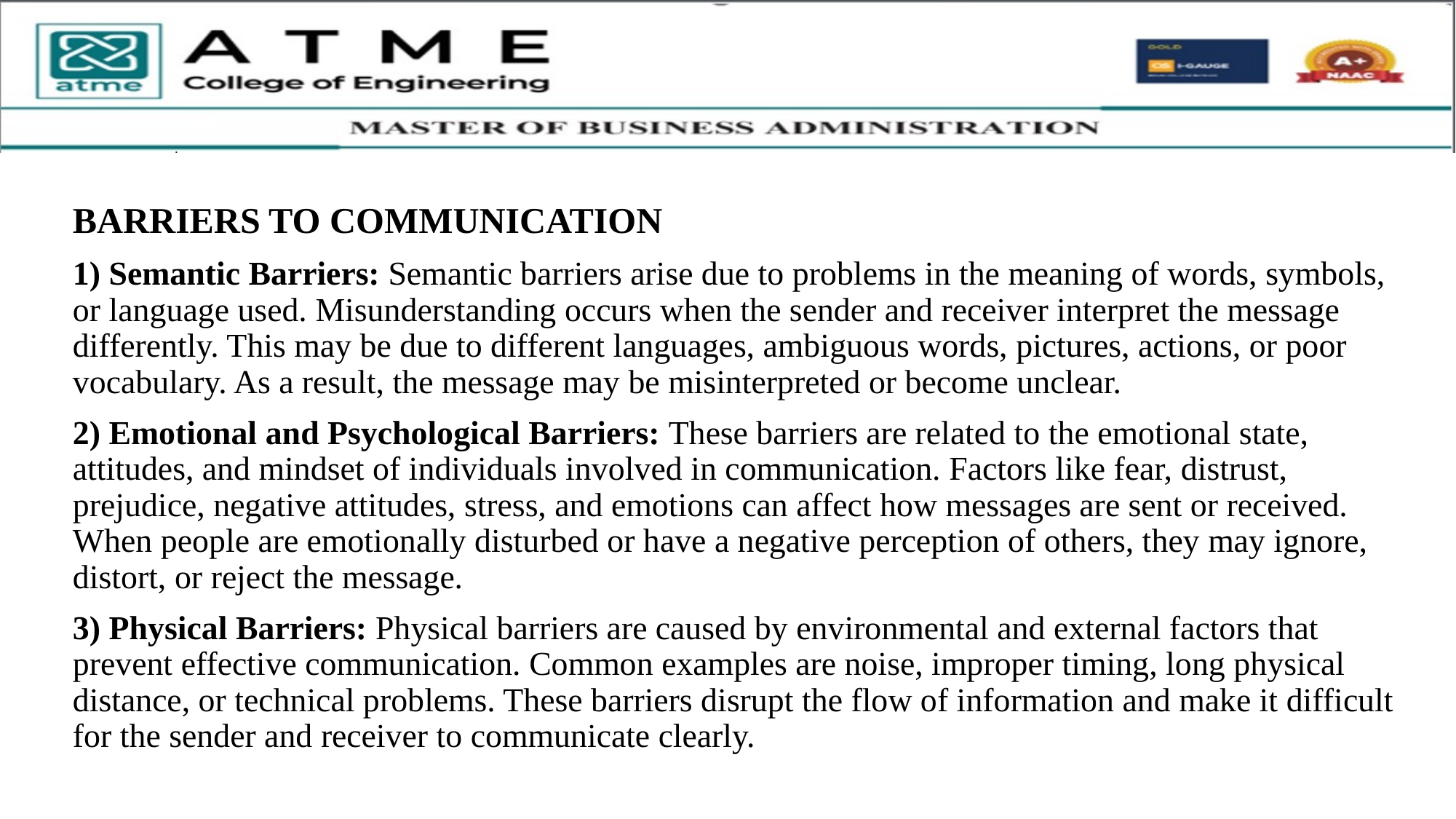

BARRIERS TO COMMUNICATION
1) Semantic Barriers: Semantic barriers arise due to problems in the meaning of words, symbols, or language used. Misunderstanding occurs when the sender and receiver interpret the message differently. This may be due to different languages, ambiguous words, pictures, actions, or poor vocabulary. As a result, the message may be misinterpreted or become unclear.
2) Emotional and Psychological Barriers: These barriers are related to the emotional state, attitudes, and mindset of individuals involved in communication. Factors like fear, distrust, prejudice, negative attitudes, stress, and emotions can affect how messages are sent or received. When people are emotionally disturbed or have a negative perception of others, they may ignore, distort, or reject the message.
3) Physical Barriers: Physical barriers are caused by environmental and external factors that prevent effective communication. Common examples are noise, improper timing, long physical distance, or technical problems. These barriers disrupt the flow of information and make it difficult for the sender and receiver to communicate clearly.